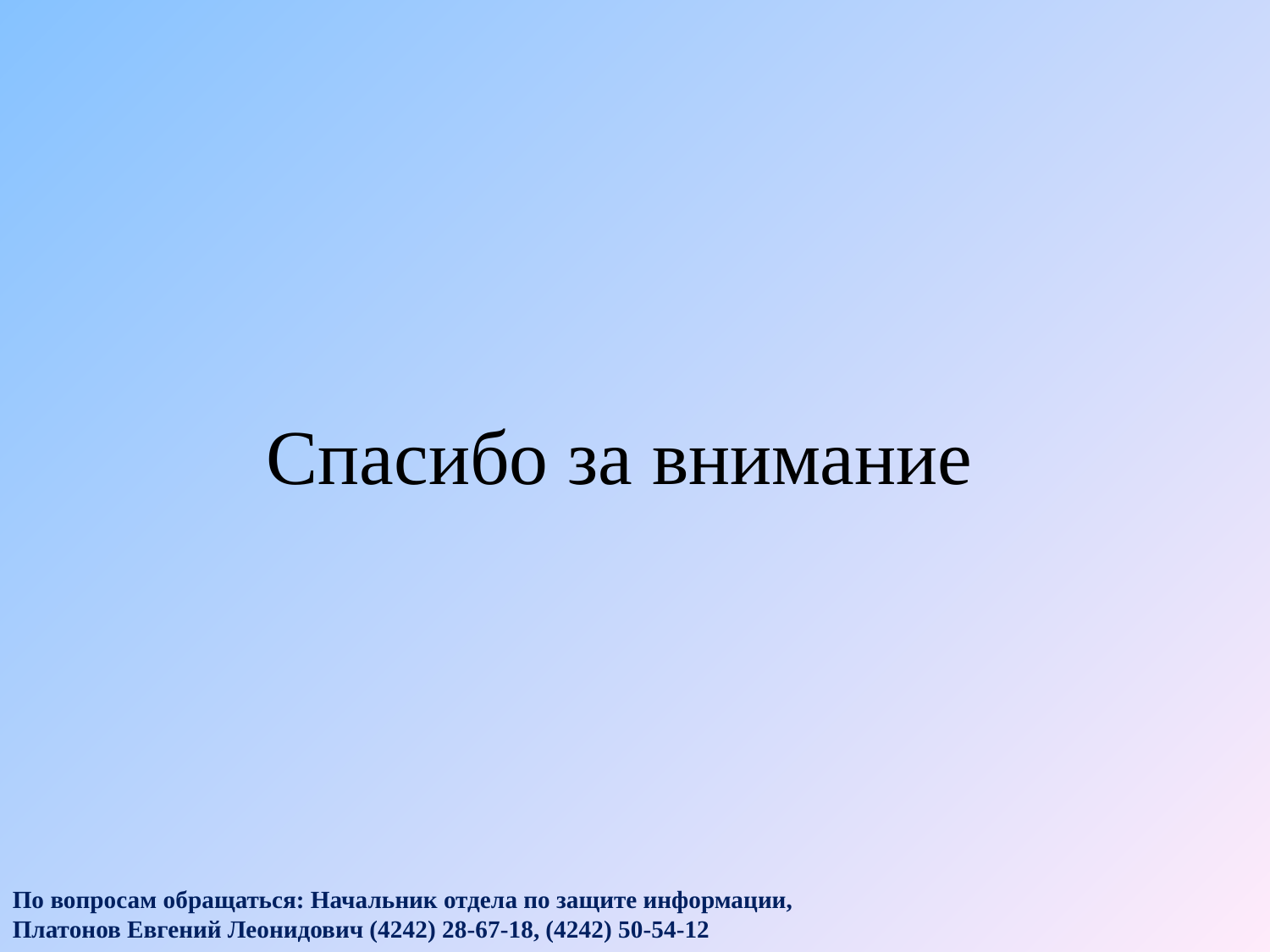

Спасибо за внимание
По вопросам обращаться: Начальник отдела по защите информации, Платонов Евгений Леонидович (4242) 28-67-18, (4242) 50-54-12